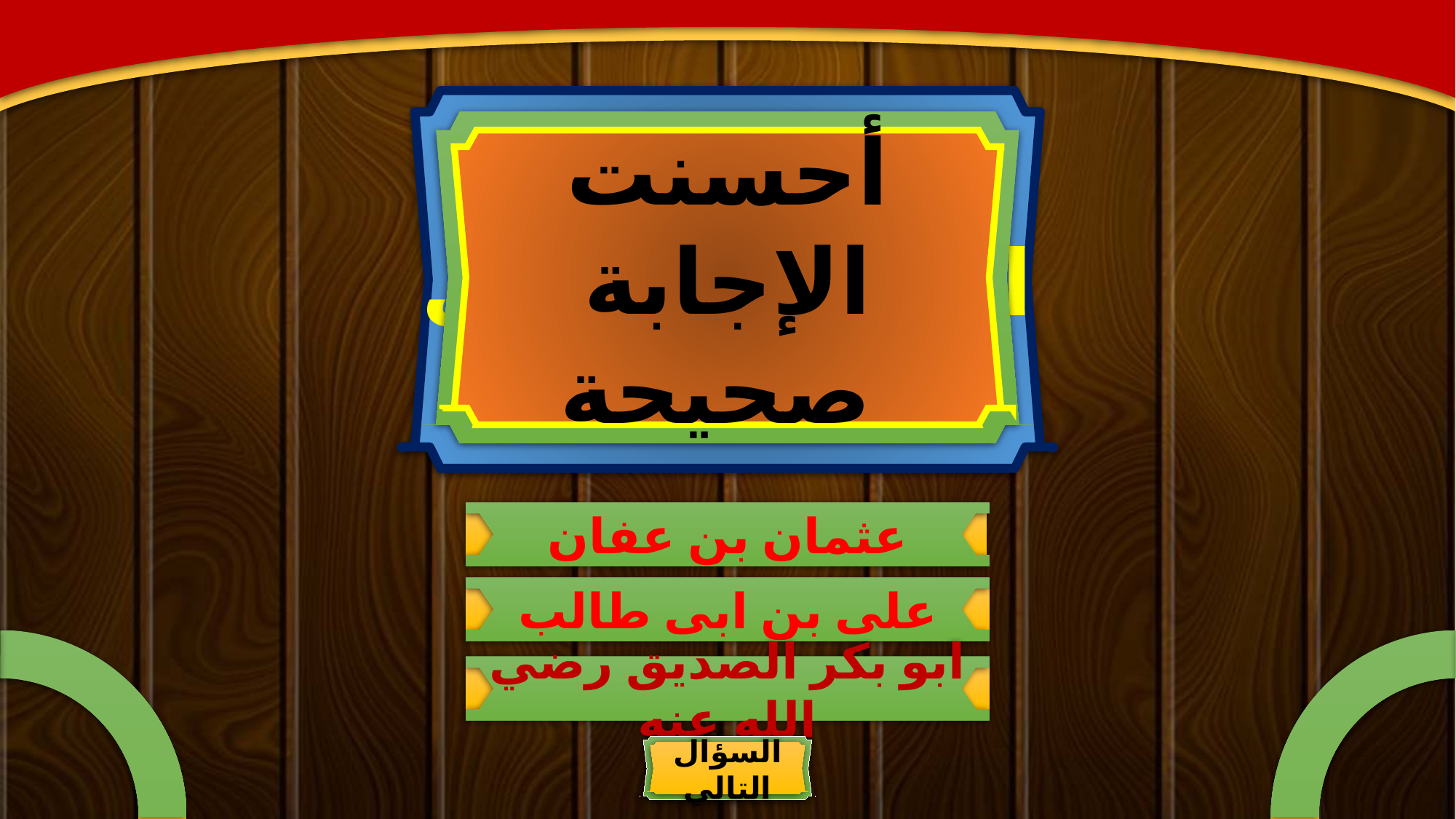

السؤال الثانى
من أول من سمى المصحف مصحفا ؟

أحسنت الإجابة
 صحيحة
عثمان بن عفان

على بن ابى طالب

ابو بكر الصديق رضي الله عنه

السؤال التالي